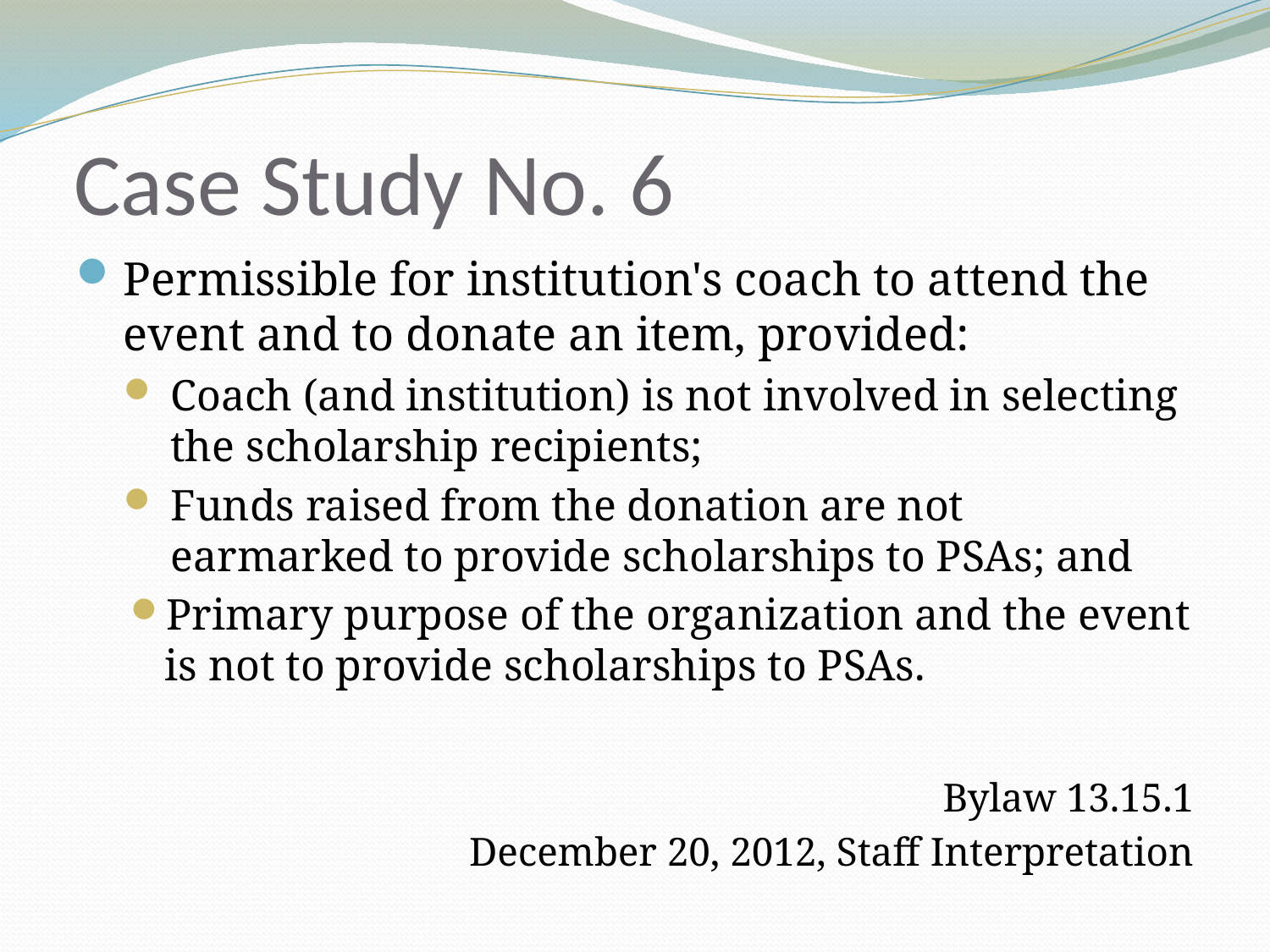

# Case Study No. 6
Permissible for institution's coach to attend the event and to donate an item, provided:
Coach (and institution) is not involved in selecting the scholarship recipients;
Funds raised from the donation are not earmarked to provide scholarships to PSAs; and
Primary purpose of the organization and the event is not to provide scholarships to PSAs.

Bylaw 13.15.1
December 20, 2012, Staff Interpretation